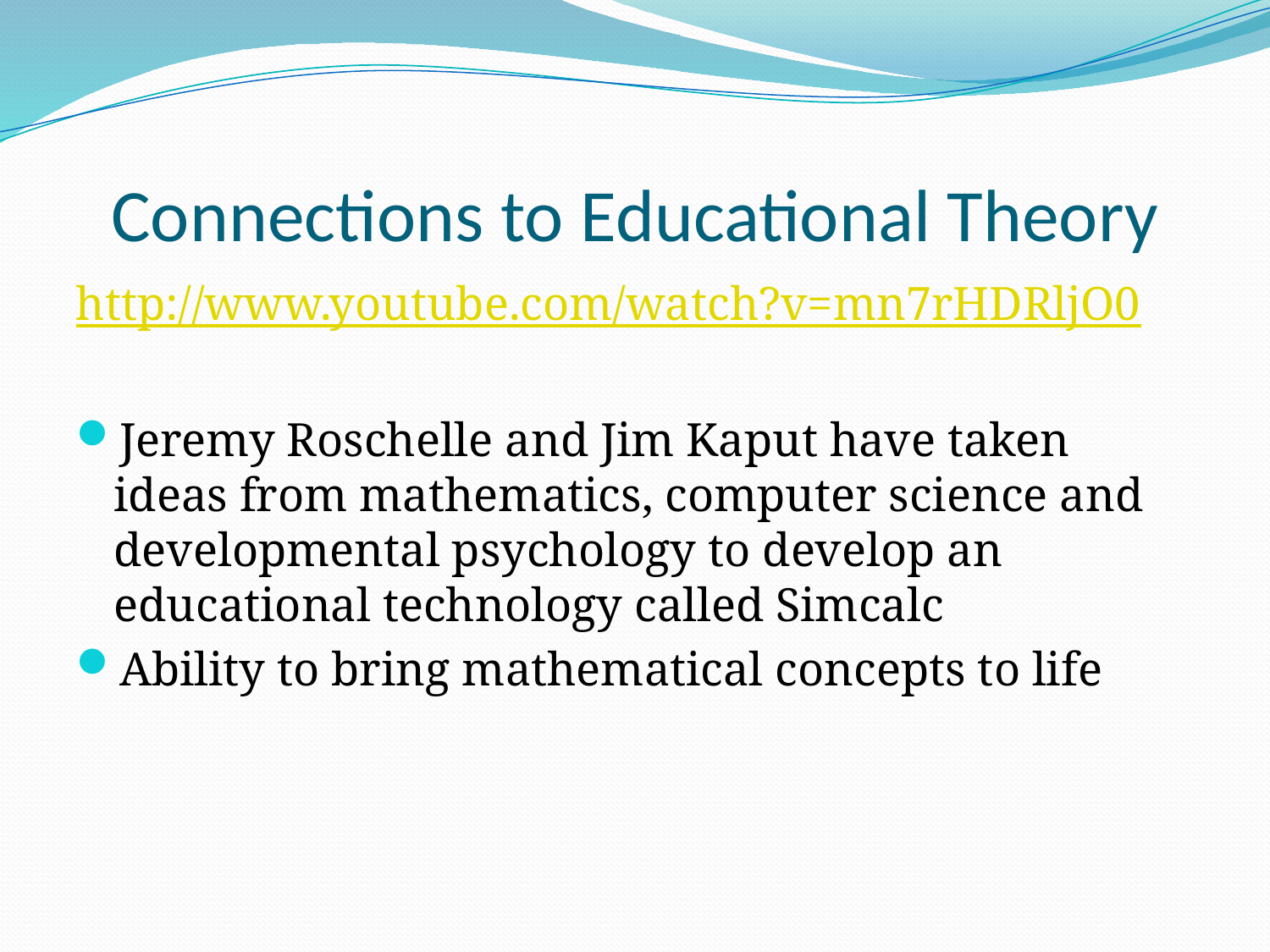

# Connections to Educational Theory
http://www.youtube.com/watch?v=mn7rHDRljO0

Jeremy Roschelle and Jim Kaput have taken ideas from mathematics, computer science and developmental psychology to develop an educational technology called Simcalc
Ability to bring mathematical concepts to life